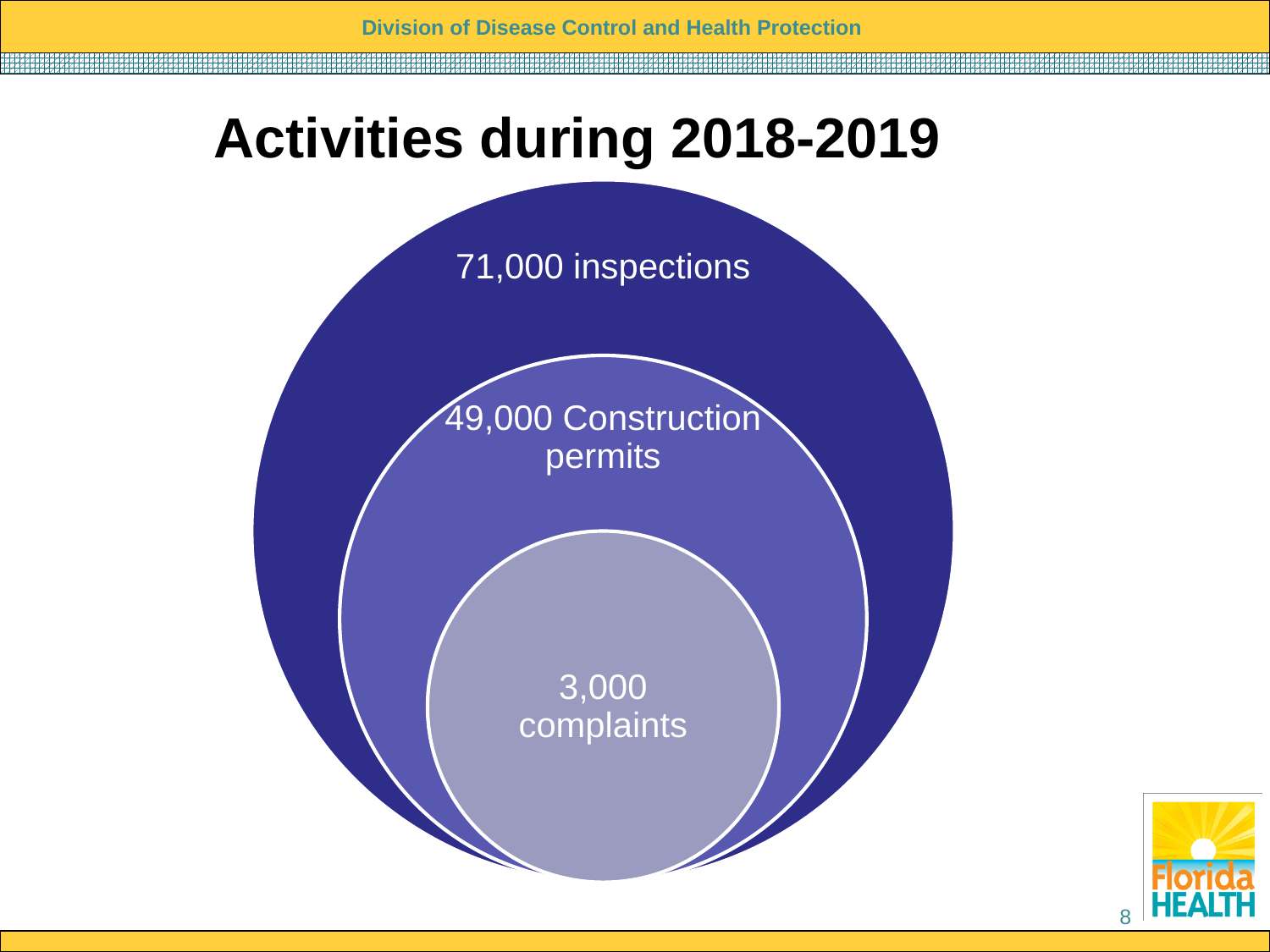

Activities during 2018-2019
71,000 inspections
49,000 Construction permits
3,000 complaints